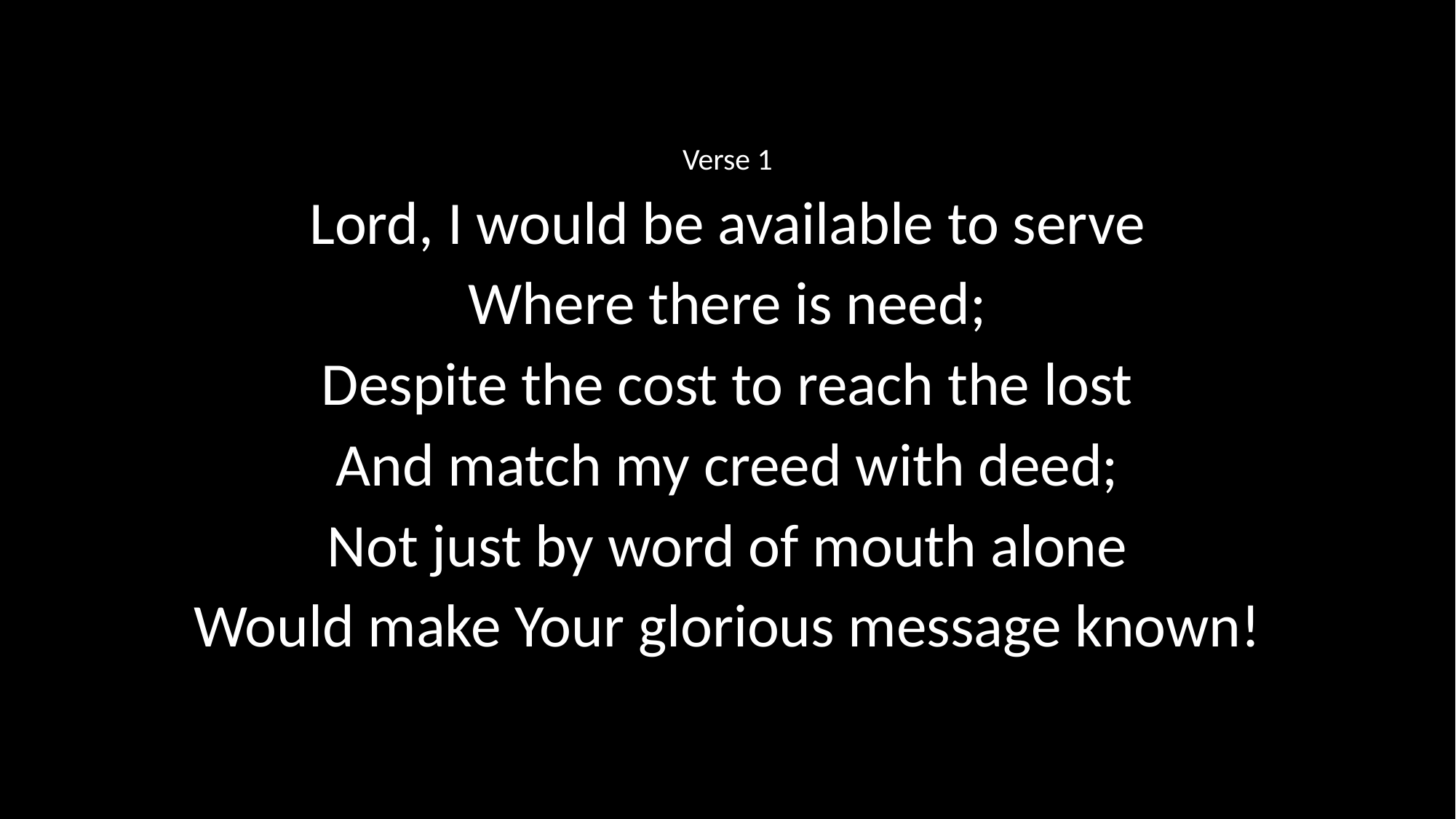

Verse 1
Lord, I would be available to serve
Where there is need;
Despite the cost to reach the lost
And match my creed with deed;
Not just by word of mouth alone
Would make Your glorious message known!